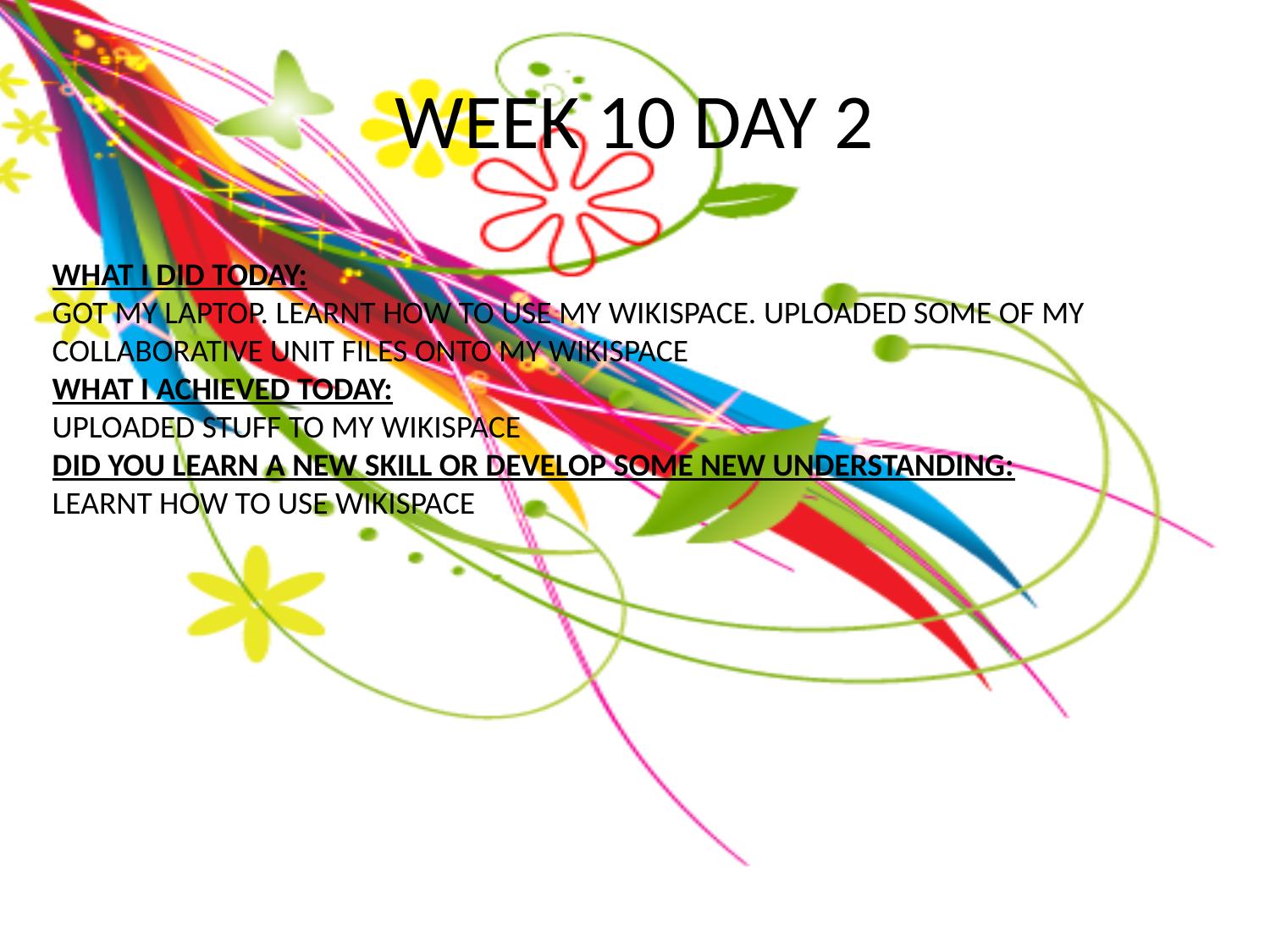

# WEEK 10 DAY 2
WHAT I DID TODAY:
GOT MY LAPTOP. LEARNT HOW TO USE MY WIKISPACE. UPLOADED SOME OF MY COLLABORATIVE UNIT FILES ONTO MY WIKISPACE
WHAT I ACHIEVED TODAY:
UPLOADED STUFF TO MY WIKISPACE
DID YOU LEARN A NEW SKILL OR DEVELOP SOME NEW UNDERSTANDING:
LEARNT HOW TO USE WIKISPACE